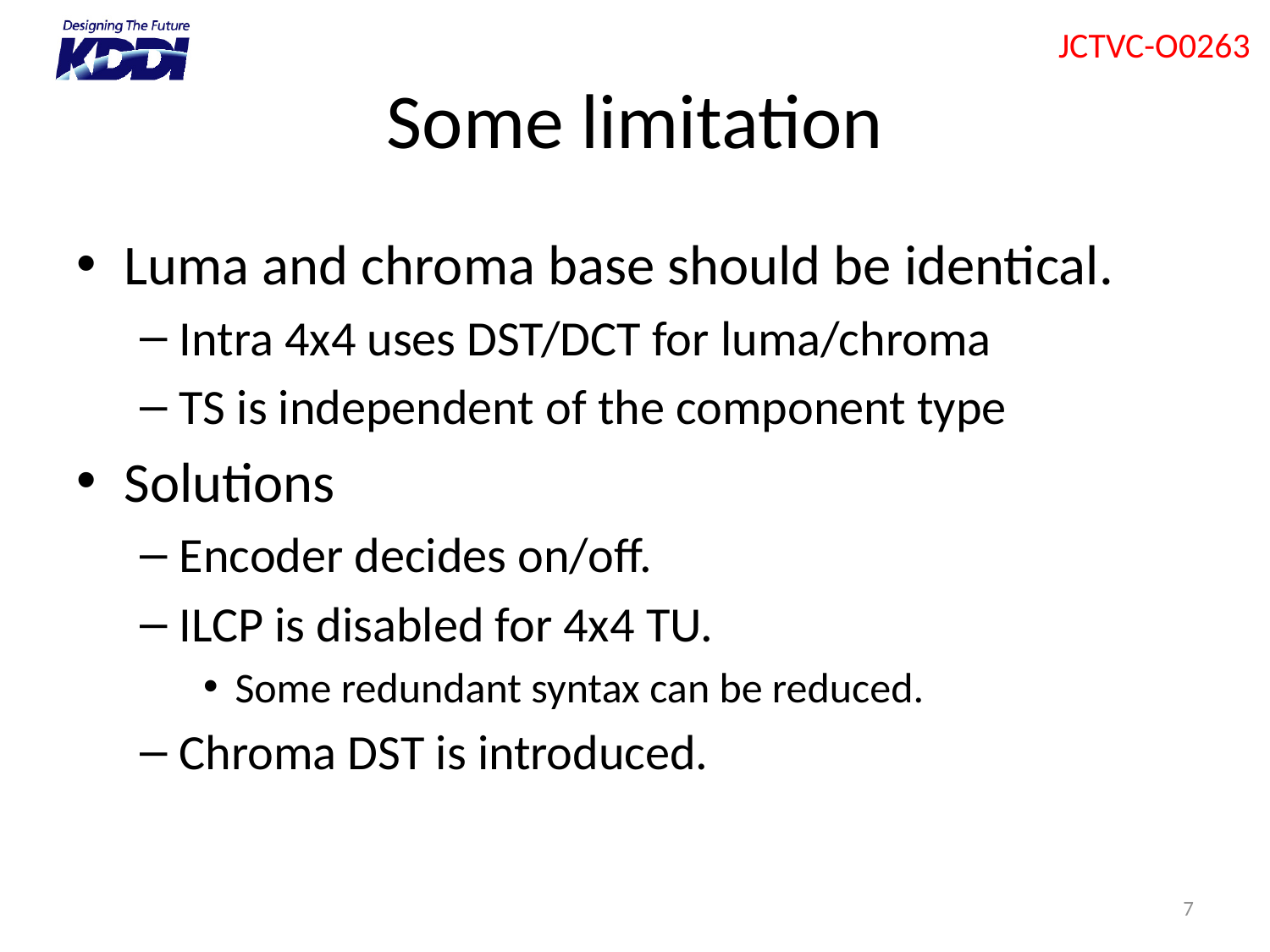

# Some limitation
Luma and chroma base should be identical.
Intra 4x4 uses DST/DCT for luma/chroma
TS is independent of the component type
Solutions
Encoder decides on/off.
ILCP is disabled for 4x4 TU.
Some redundant syntax can be reduced.
Chroma DST is introduced.
7